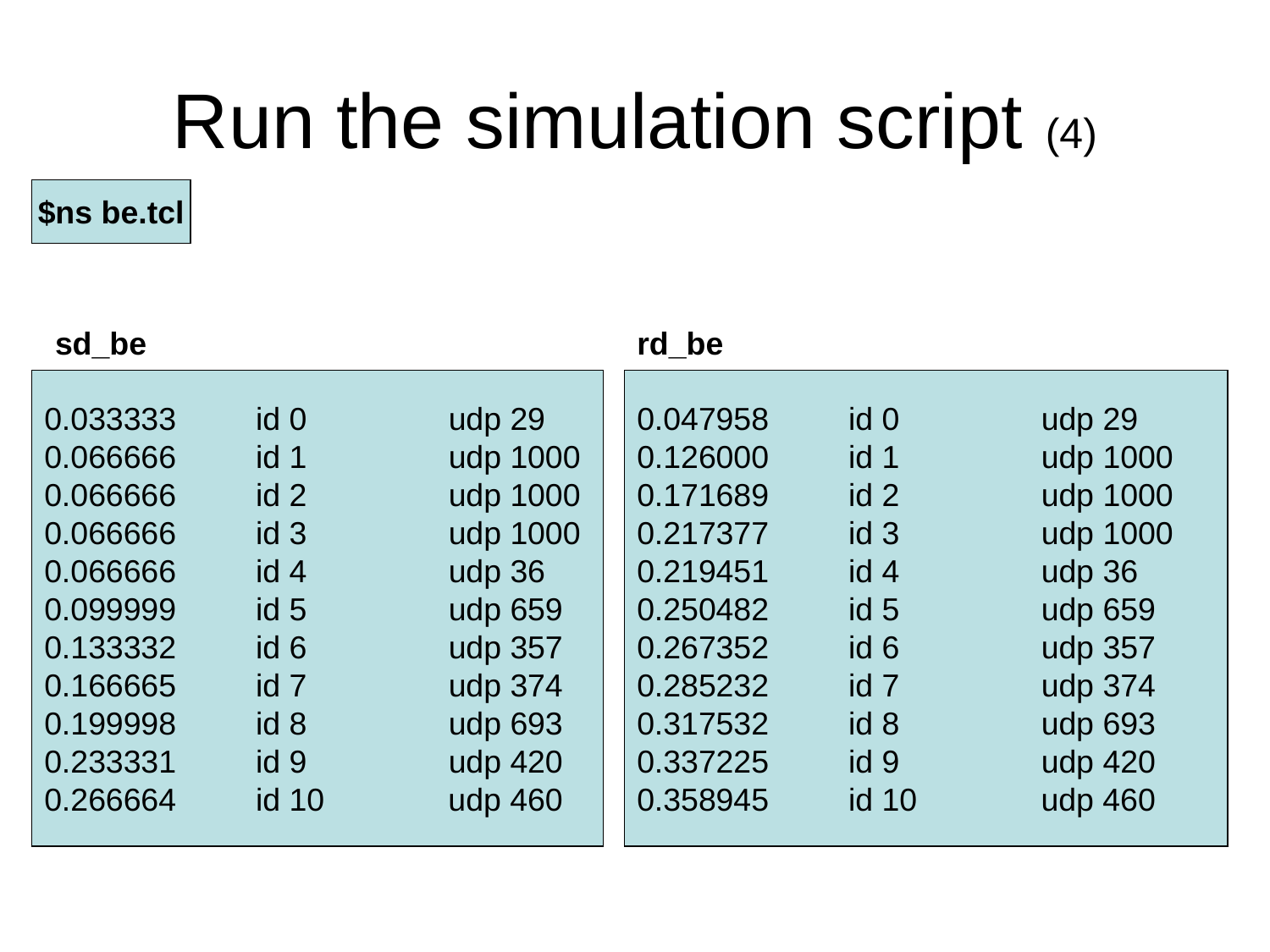

# Run the simulation script (4)
$ns be.tcl

sd_be
rd_be
0.033333         id 0                udp 29
0.066666         id 1                udp 1000
0.066666         id 2                udp 1000
0.066666         id 3                udp 1000
0.066666         id 4                udp 36
0.099999         id 5                udp 659
0.133332         id 6                udp 357
0.166665         id 7                udp 374
0.199998         id 8                udp 693
0.233331         id 9                udp 420
0.266664         id 10              udp 460
0.047958         id 0                udp 29
0.126000         id 1                udp 1000
0.171689         id 2                udp 1000
0.217377         id 3                udp 1000
0.219451         id 4                udp 36
0.250482         id 5                udp 659
0.267352         id 6                udp 357
0.285232         id 7                udp 374
0.317532         id 8                udp 693
0.337225         id 9                udp 420
0.358945         id 10              udp 460